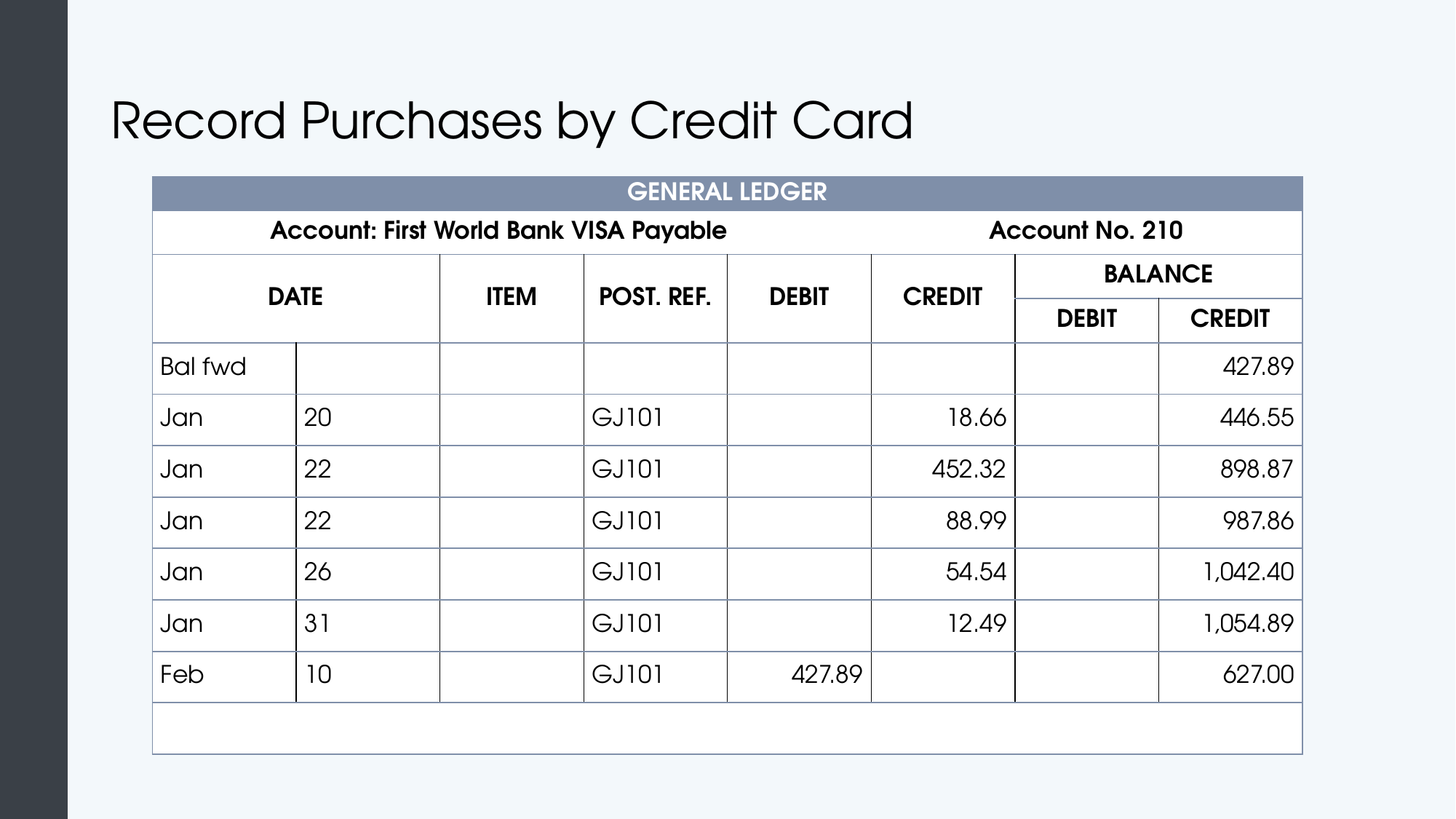

# Record Purchases by Credit Card
| GENERAL LEDGER |  |  |  |  |  |  |  |
| --- | --- | --- | --- | --- | --- | --- | --- |
| Account: First World Bank VISA Payable Account No. 210 |  |  |  |  |  |  |  |
| DATE |  | ITEM | POST. REF. | DEBIT | CREDIT | BALANCE |  |
|  |  |  |  |  |  | DEBIT | CREDIT |
| Bal fwd |  |  |  |  |  |  | 427.89 |
| Jan | 20 |  | GJ101 |  | 18.66 |  | 446.55 |
| Jan | 22 |  | GJ101 |  | 452.32 |  | 898.87 |
| Jan | 22 |  | GJ101 |  | 88.99 |  | 987.86 |
| Jan | 26 |  | GJ101 |  | 54.54 |  | 1,042.40 |
| Jan | 31 |  | GJ101 |  | 12.49 |  | 1,054.89 |
| Feb | 10 |  | GJ101 | 427.89 |  |  | 627.00 |
|  |  |  |  |  |  |  |  |